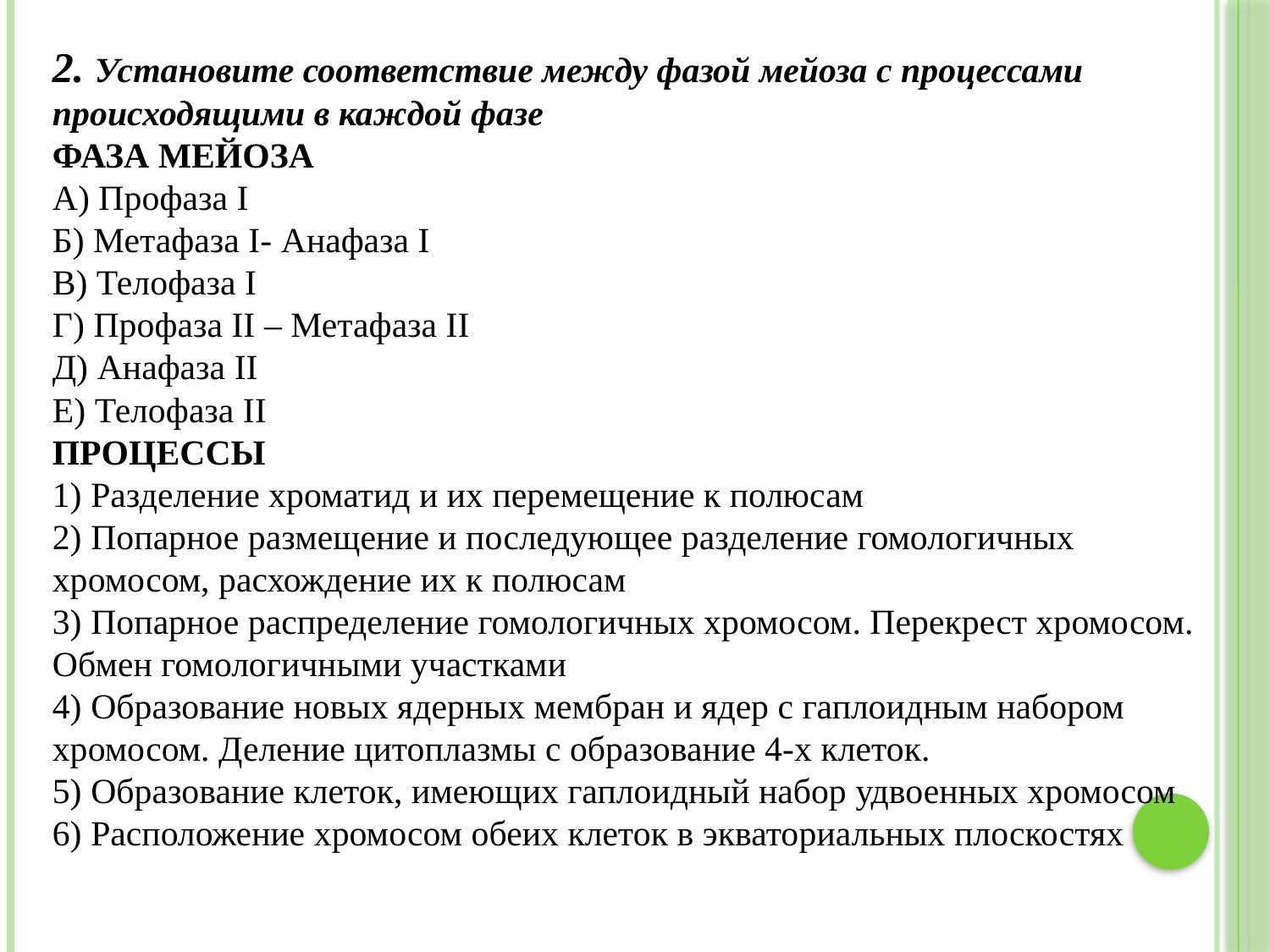

2. Установите соответствие между фазой мейоза с процессами происходящими в каждой фазе
ФАЗА МЕЙОЗА
А) Профаза I
Б) Метафаза I- Анафаза I
В) Телофаза I
Г) Профаза II – Метафаза II
Д) Анафаза II
Е) Телофаза II
ПРОЦЕССЫ
1) Разделение хроматид и их перемещение к полюсам
2) Попарное размещение и последующее разделение гомологичных хромосом, расхождение их к полюсам
3) Попарное распределение гомологичных хромосом. Перекрест хромосом. Обмен гомологичными участками
4) Образование новых ядерных мембран и ядер с гаплоидным набором хромосом. Деление цитоплазмы с образование 4-х клеток.
5) Образование клеток, имеющих гаплоидный набор удвоенных хромосом
6) Расположение хромосом обеих клеток в экваториальных плоскостях